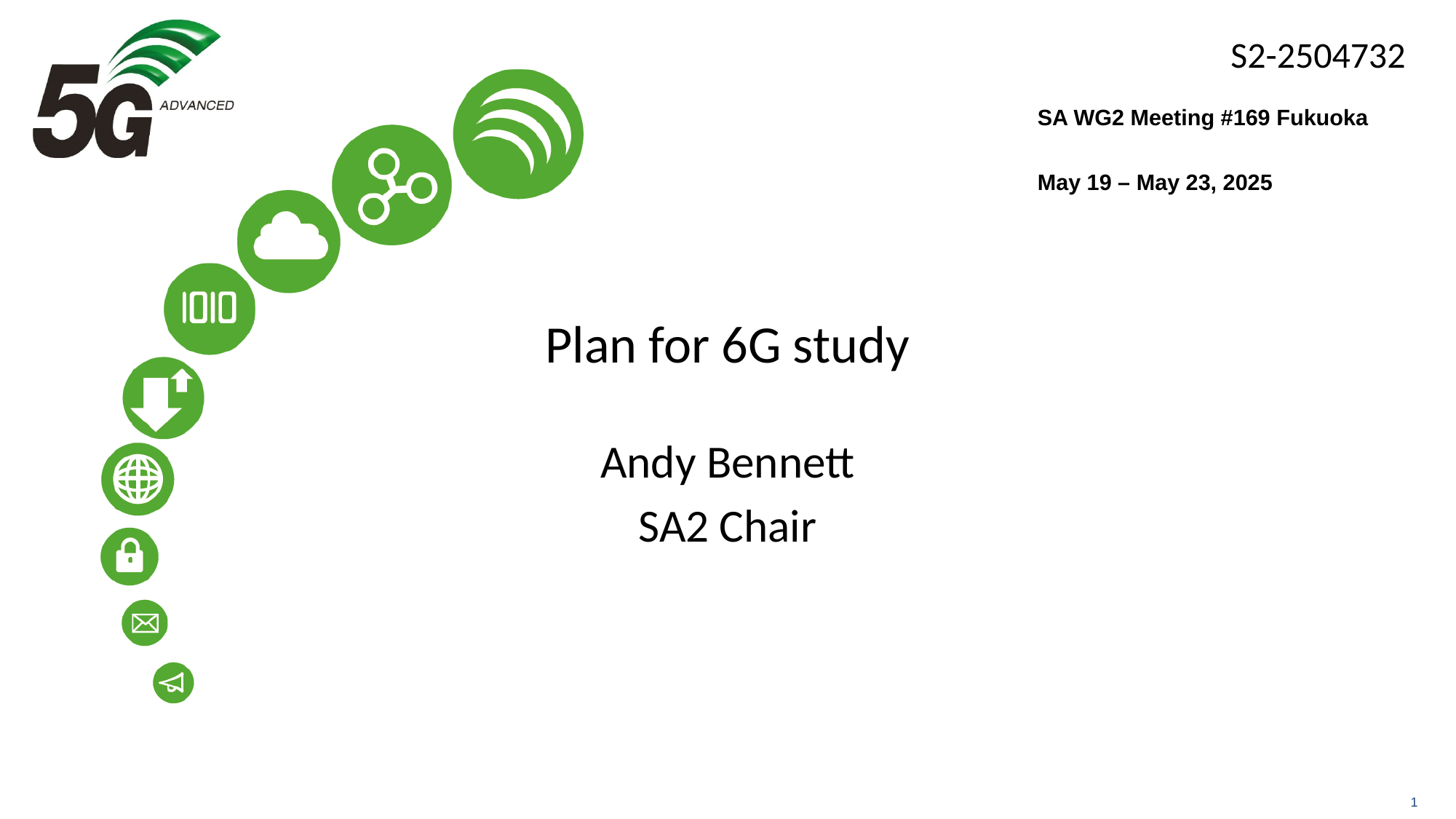

SA WG2 Meeting #169 Fukuoka
May 19 – May 23, 2025
# Plan for 6G study
Andy Bennett
SA2 Chair